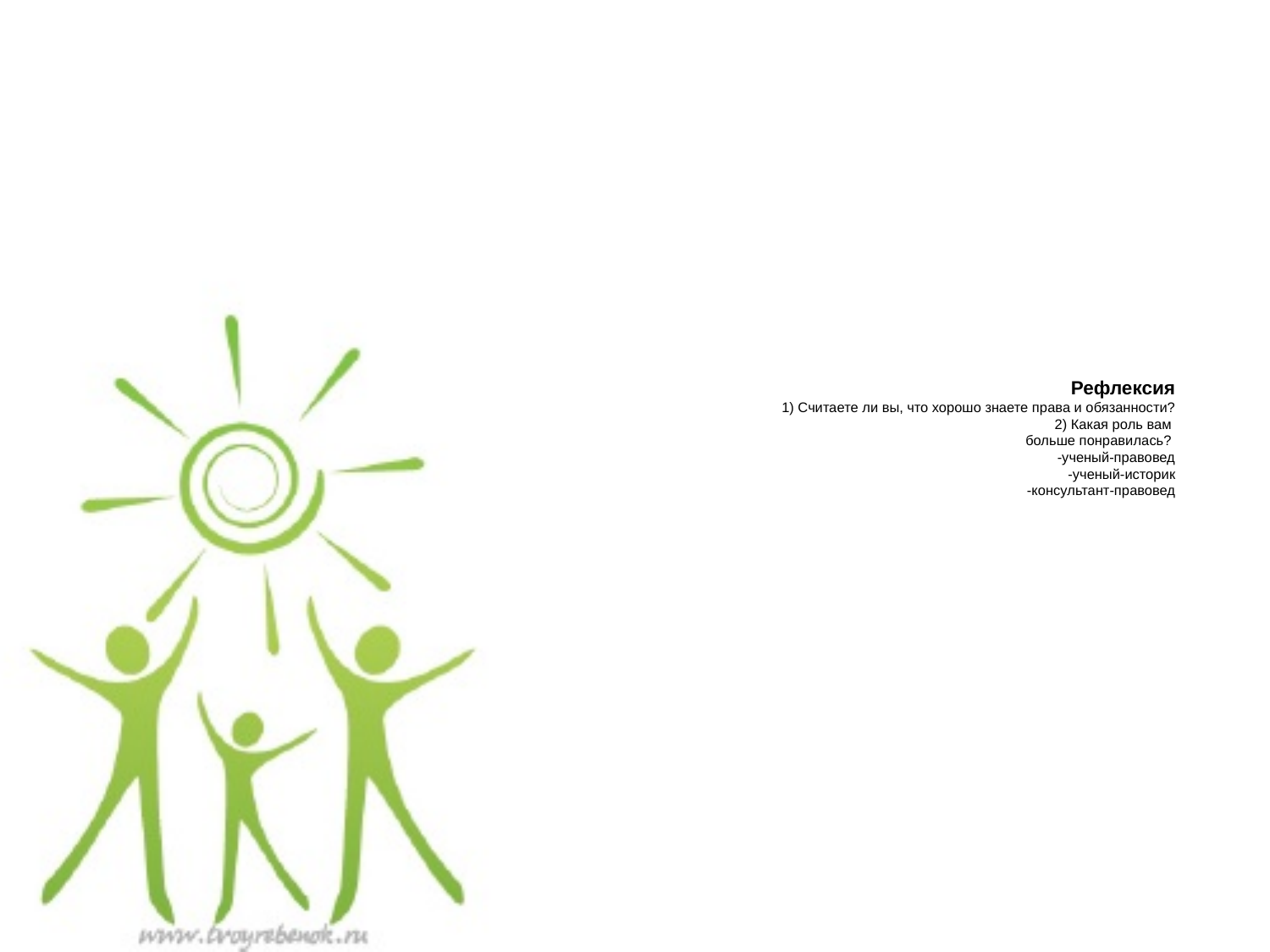

# Рефлексия 1) Считаете ли вы, что хорошо знаете права и обязанности? 2) Какая роль вам больше понравилась? -ученый-правовед -ученый-историк -консультант-правовед